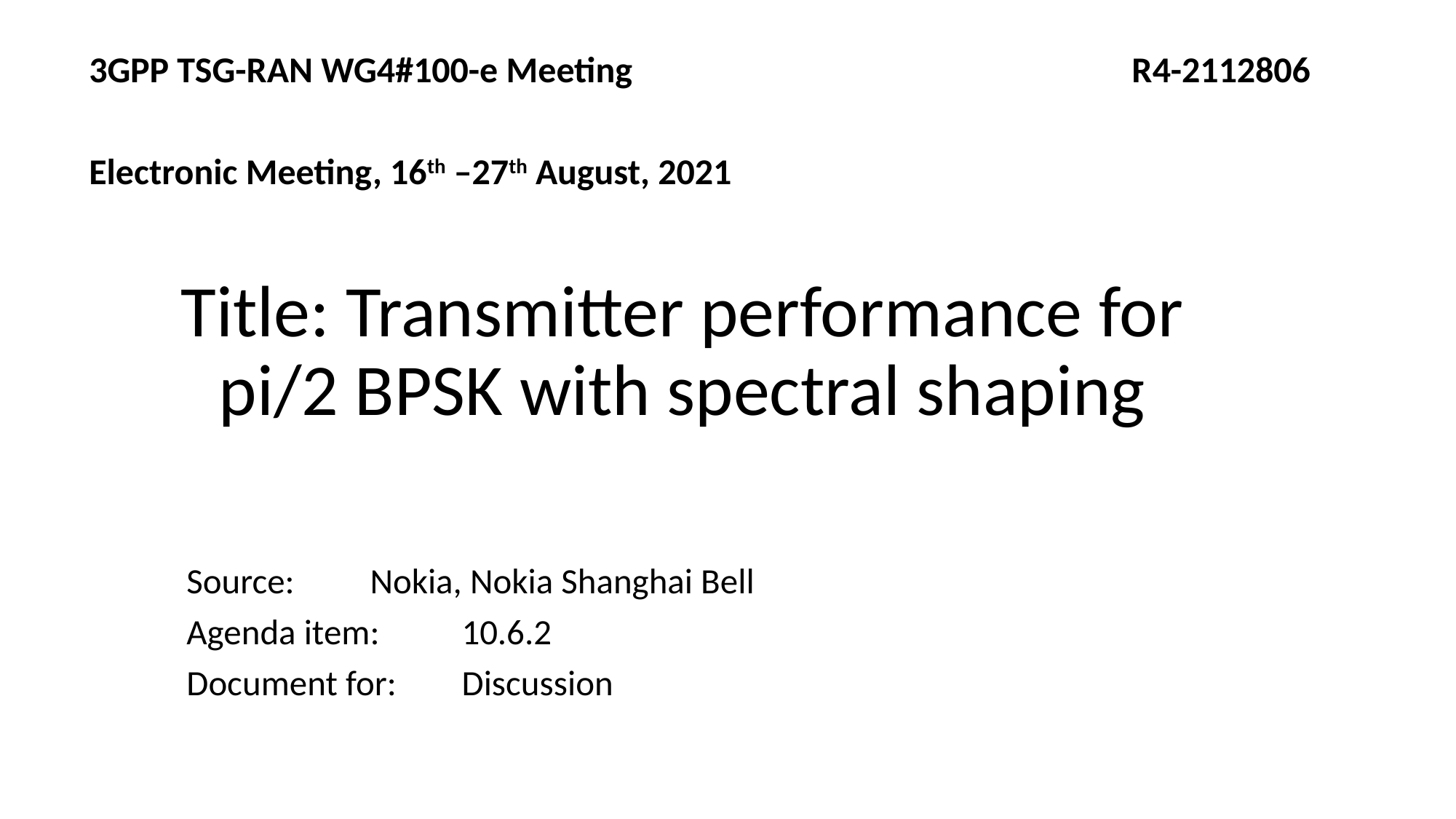

3GPP TSG-RAN WG4#100-e Meeting                                                             R4-2112806

Electronic Meeting, 16th –27th August, 2021
# Title: Transmitter performance for pi/2 BPSK with spectral shaping
Source:		Nokia, Nokia Shanghai Bell
Agenda item:		10.6.2
Document for:	Discussion